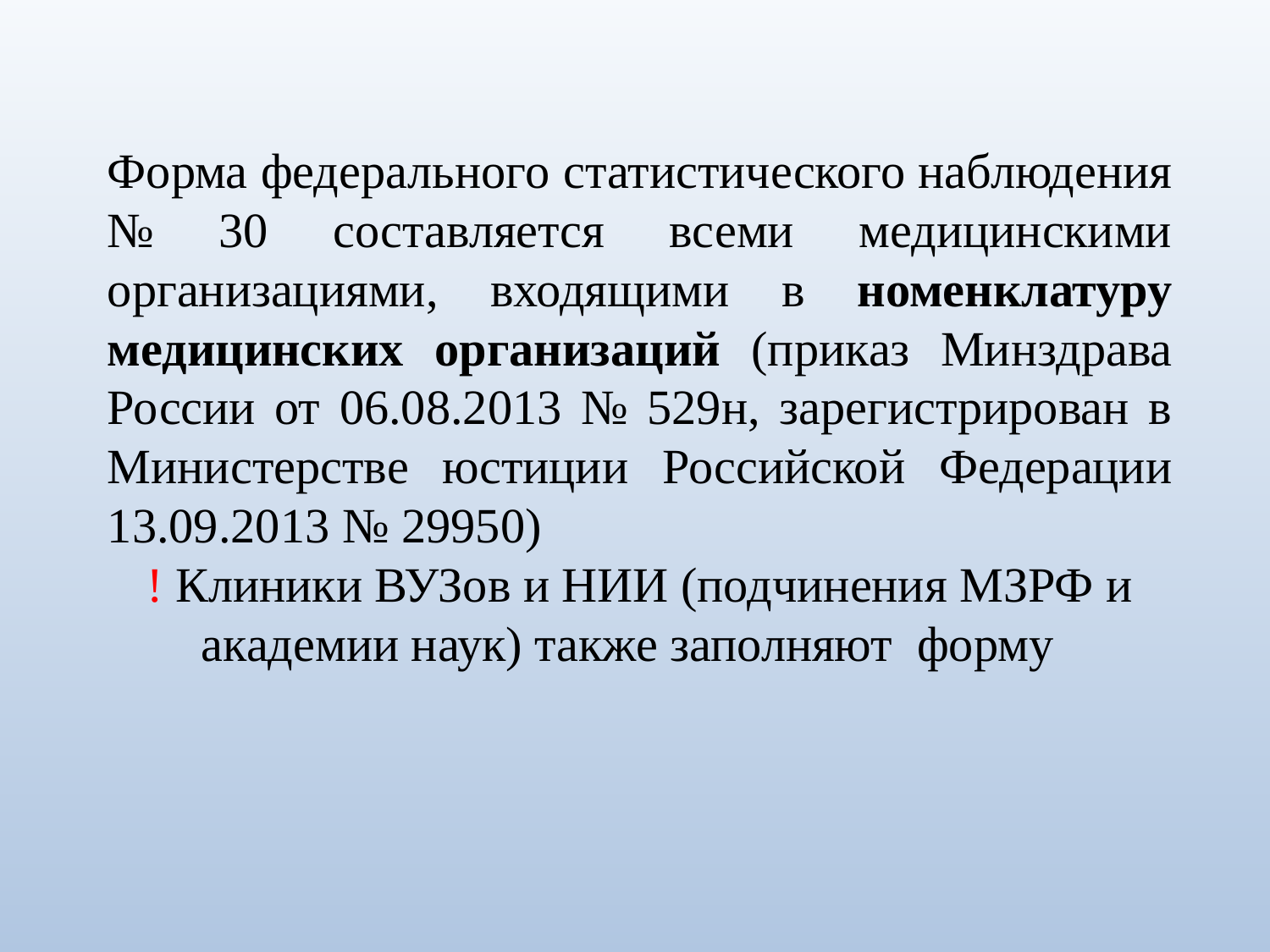

Форма федерального статистического наблюдения № 30 составляется всеми медицинскими организациями, входящими в номенклатуру медицинских организаций (приказ Минздрава России от 06.08.2013 № 529н, зарегистрирован в Министерстве юстиции Российской Федерации 13.09.2013 № 29950)
! Клиники ВУЗов и НИИ (подчинения МЗРФ и академии наук) также заполняют  форму